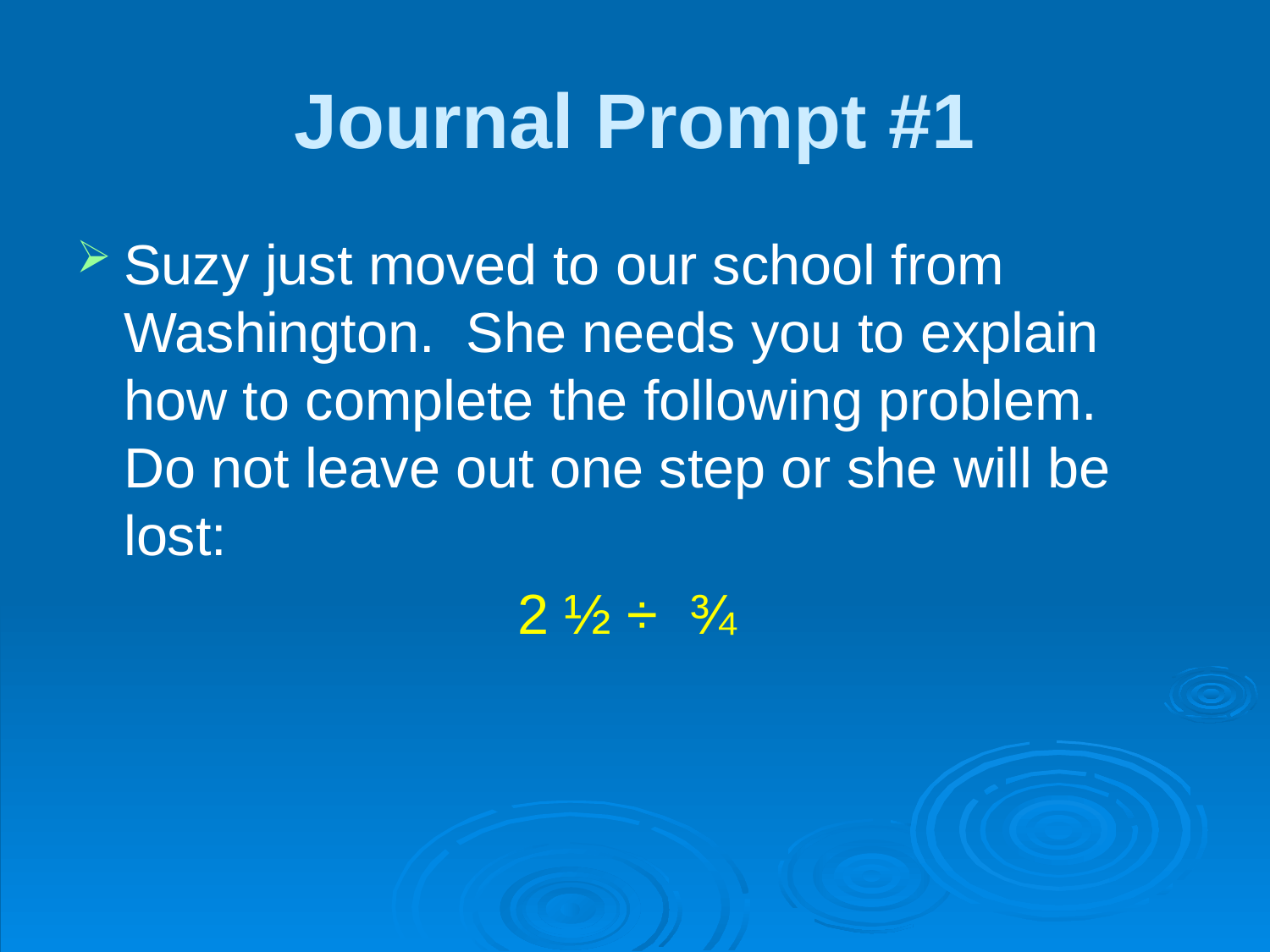

# Journal Prompt #1
Suzy just moved to our school from Washington.  She needs you to explain how to complete the following problem.  Do not leave out one step or she will be lost:
2 ½ ÷  ¾